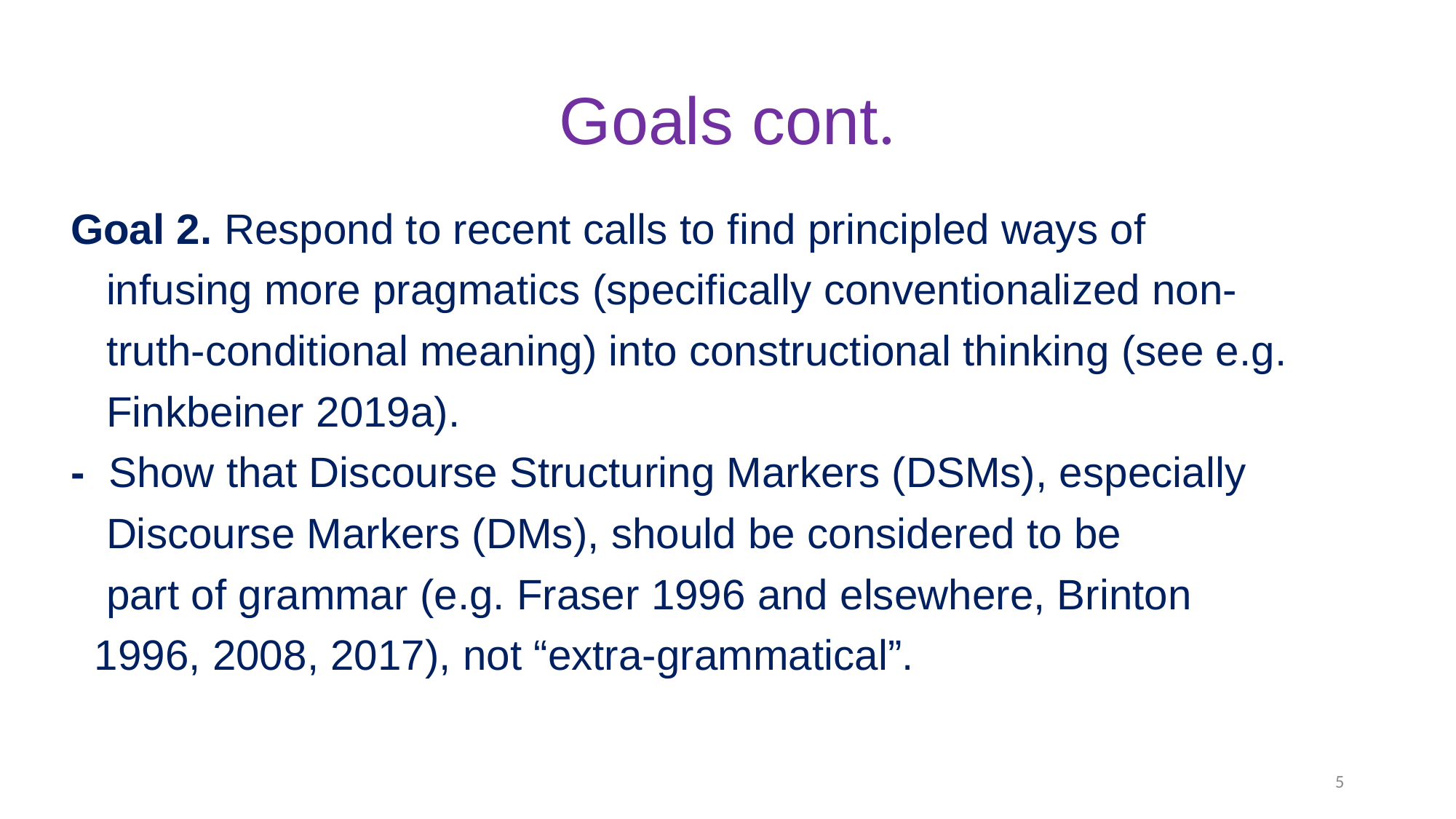

# Goals cont.
Goal 2. Respond to recent calls to find principled ways of
   infusing more pragmatics (specifically conventionalized non-
   truth-conditional meaning) into constructional thinking (see e.g.
   Finkbeiner 2019a).
-  Show that Discourse Structuring Markers (DSMs), especially
   Discourse Markers (DMs), should be considered to be
   part of grammar (e.g. Fraser 1996 and elsewhere, Brinton
  1996, 2008, 2017), not “extra-grammatical”.

5